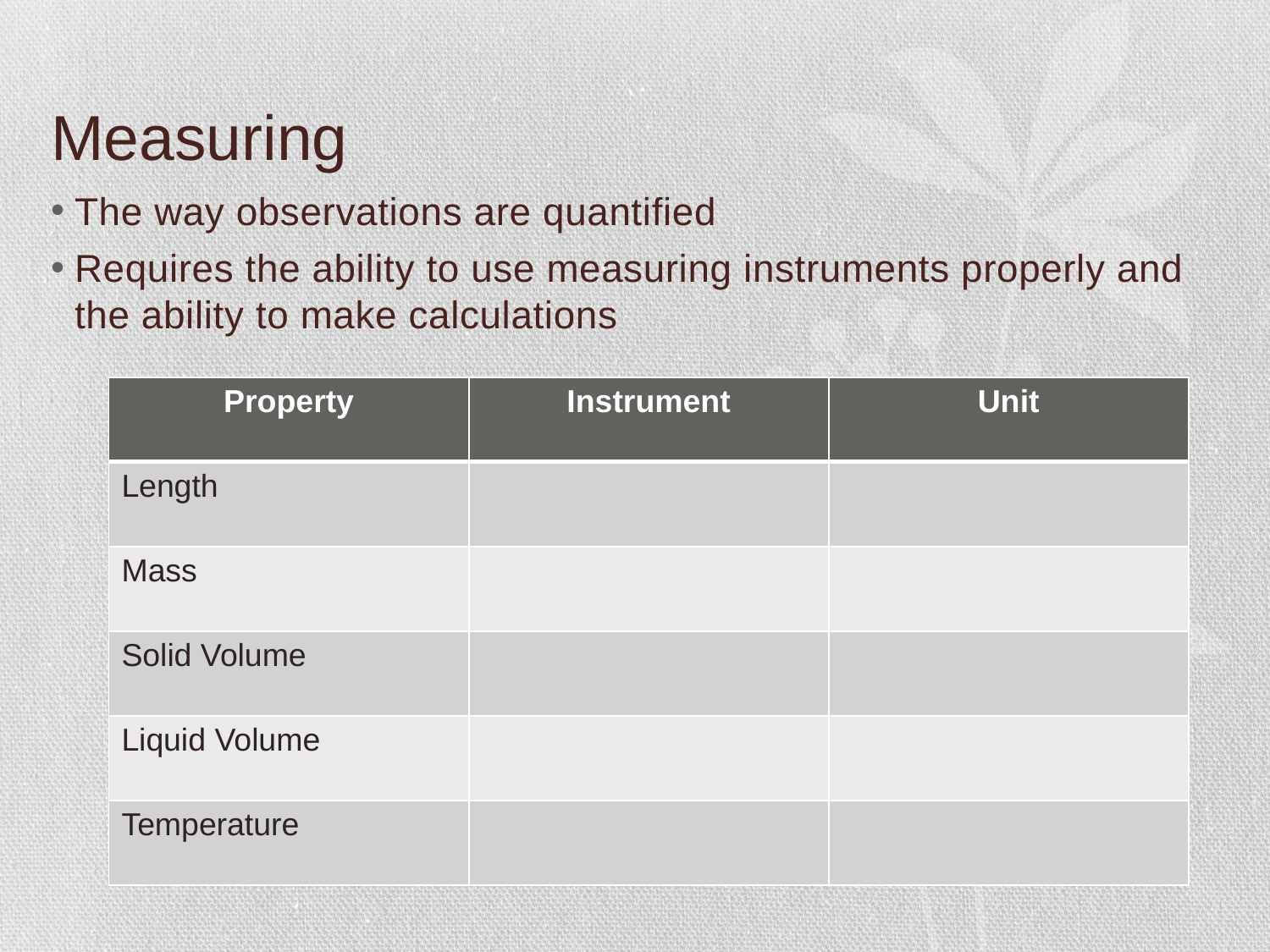

# Measuring
The way observations are quantified
Requires the ability to use measuring instruments properly and the ability to make calculations

| Property | Instrument | Unit |
| --- | --- | --- |
| Length |  |  |
| Mass |  |  |
| Solid Volume |  |  |
| Liquid Volume |  |  |
| Temperature |  |  |